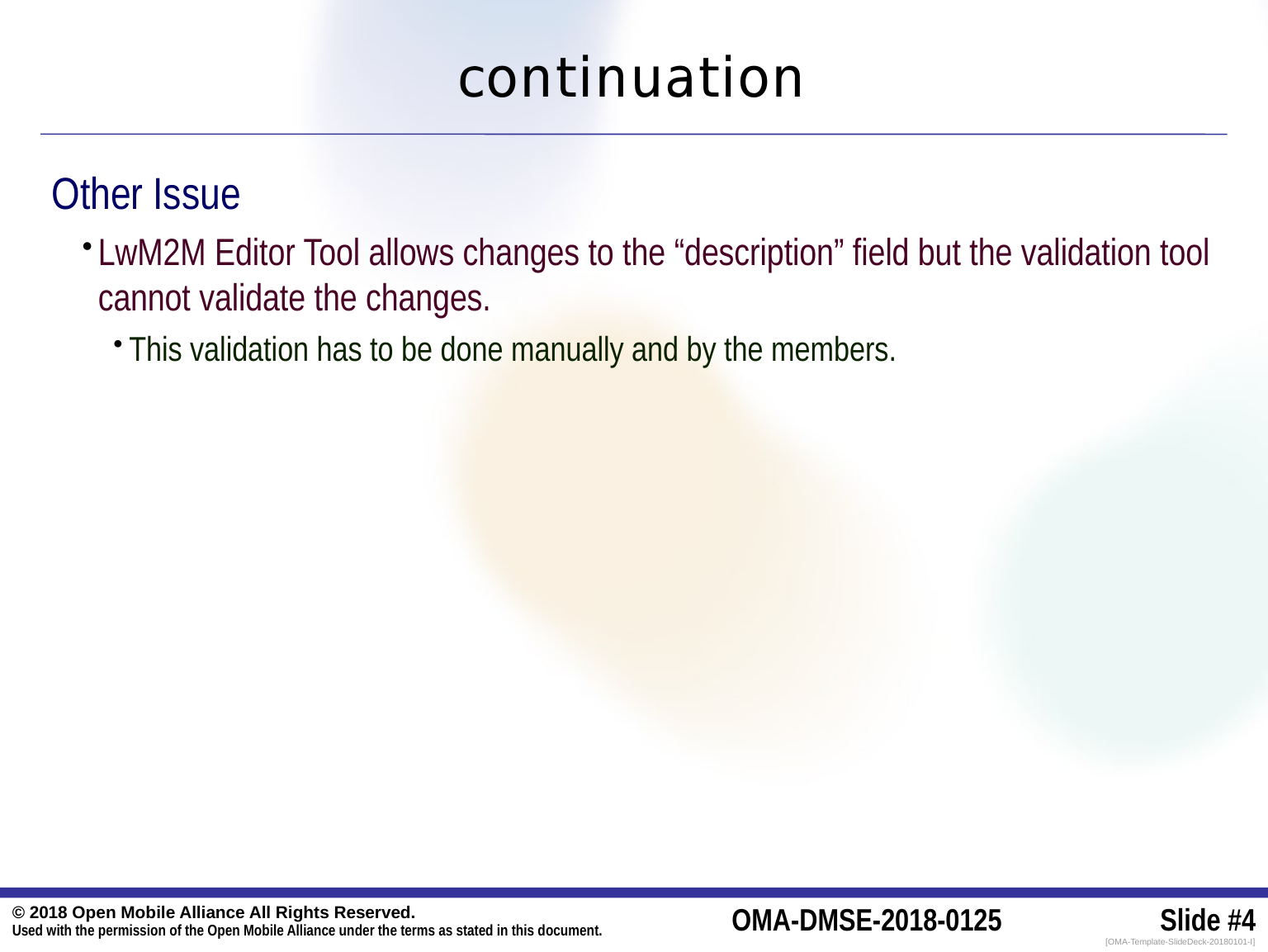

# continuation
Other Issue
LwM2M Editor Tool allows changes to the “description” field but the validation tool cannot validate the changes.
This validation has to be done manually and by the members.